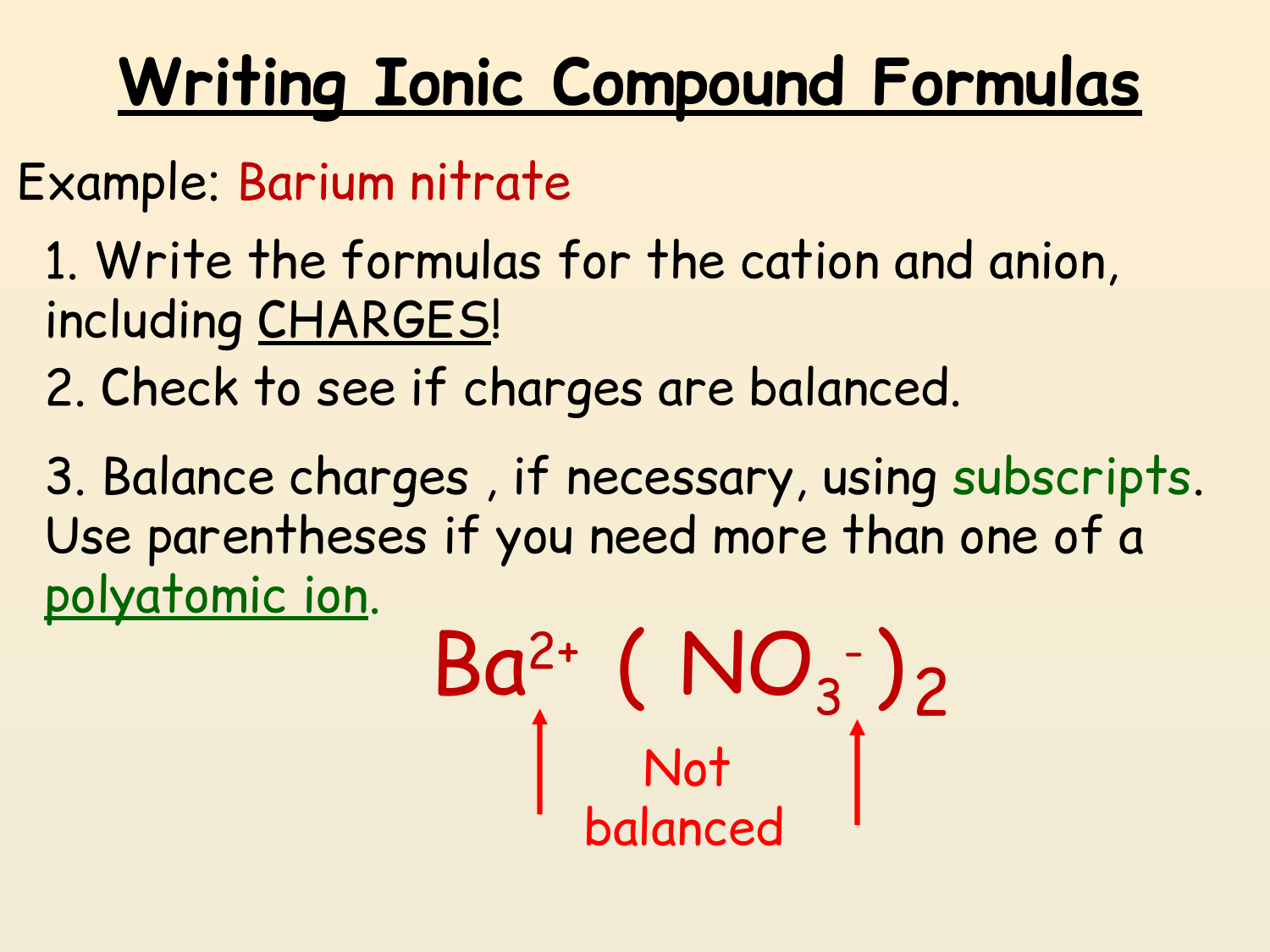

# Writing Ionic Compound Formulas
Example: Barium nitrate
1. Write the formulas for the cation and anion, including CHARGES!
2. Check to see if charges are balanced.
3. Balance charges , if necessary, using subscripts. Use parentheses if you need more than one of a polyatomic ion.

Ba2+
(         )
NO3-
2

    Not balanced